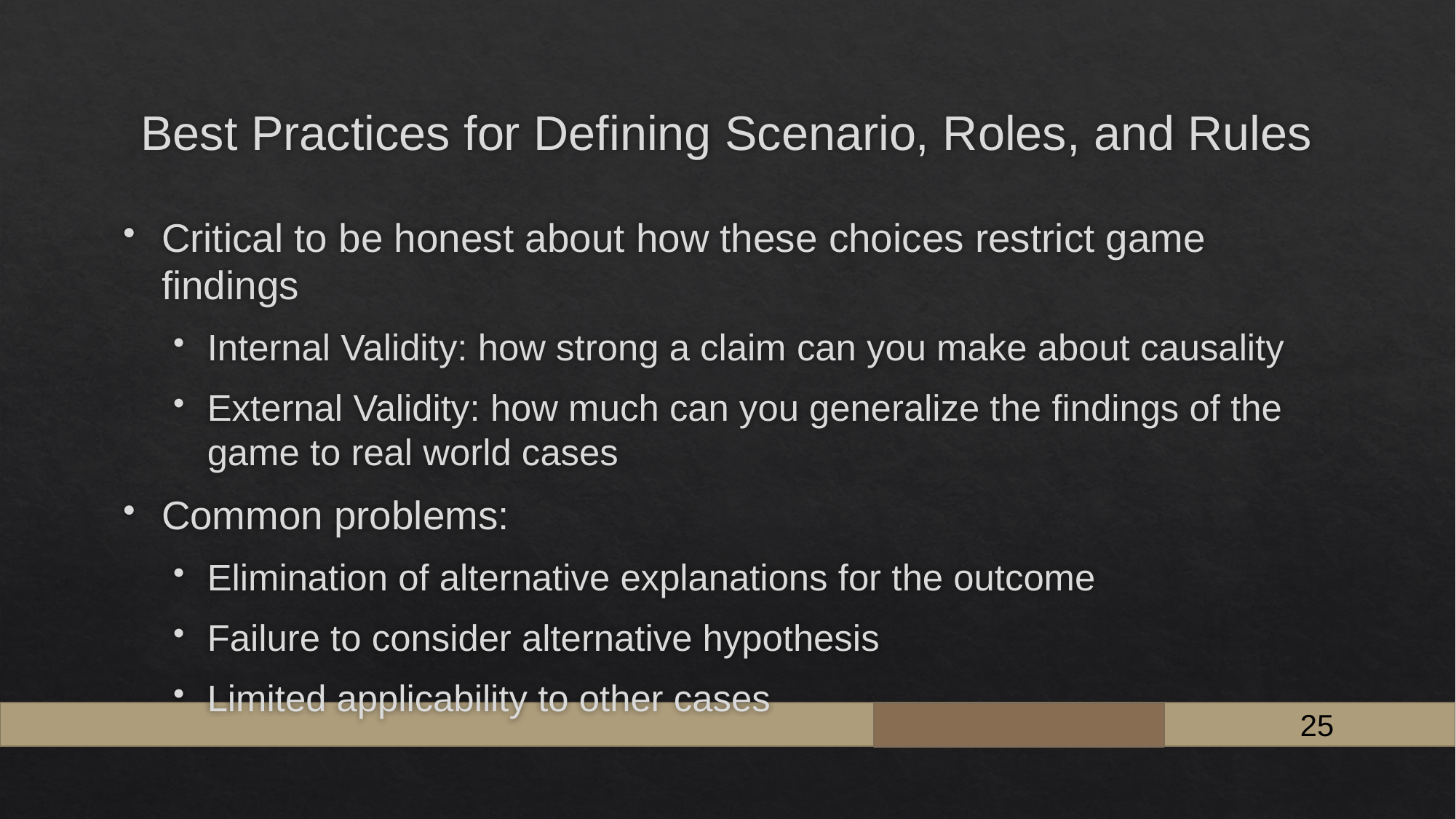

# Best Practices for Defining Scenario, Roles, and Rules
Critical to be honest about how these choices restrict game findings
Internal Validity: how strong a claim can you make about causality
External Validity: how much can you generalize the findings of the game to real world cases
Common problems:
Elimination of alternative explanations for the outcome
Failure to consider alternative hypothesis
Limited applicability to other cases

25